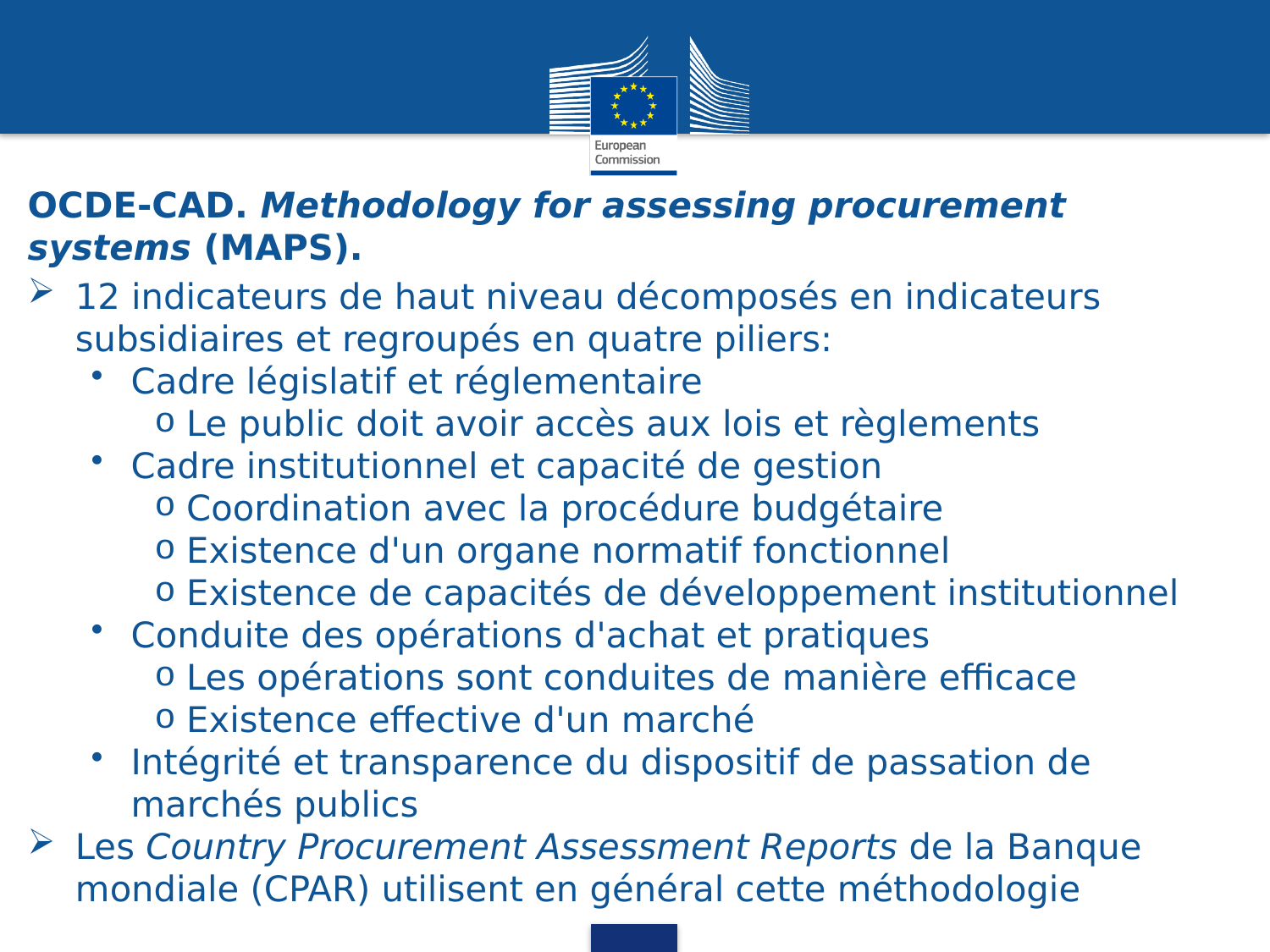

# 1)
OCDE-CAD. Methodology for assessing procurement systems (MAPS).
12 indicateurs de haut niveau décomposés en indicateurs subsidiaires et regroupés en quatre piliers:
Cadre législatif et réglementaire
Le public doit avoir accès aux lois et règlements
Cadre institutionnel et capacité de gestion
Coordination avec la procédure budgétaire
Existence d'un organe normatif fonctionnel
Existence de capacités de développement institutionnel
Conduite des opérations d'achat et pratiques
Les opérations sont conduites de manière efficace
Existence effective d'un marché
Intégrité et transparence du dispositif de passation de marchés publics
Les Country Procurement Assessment Reports de la Banque mondiale (CPAR) utilisent en général cette méthodologie